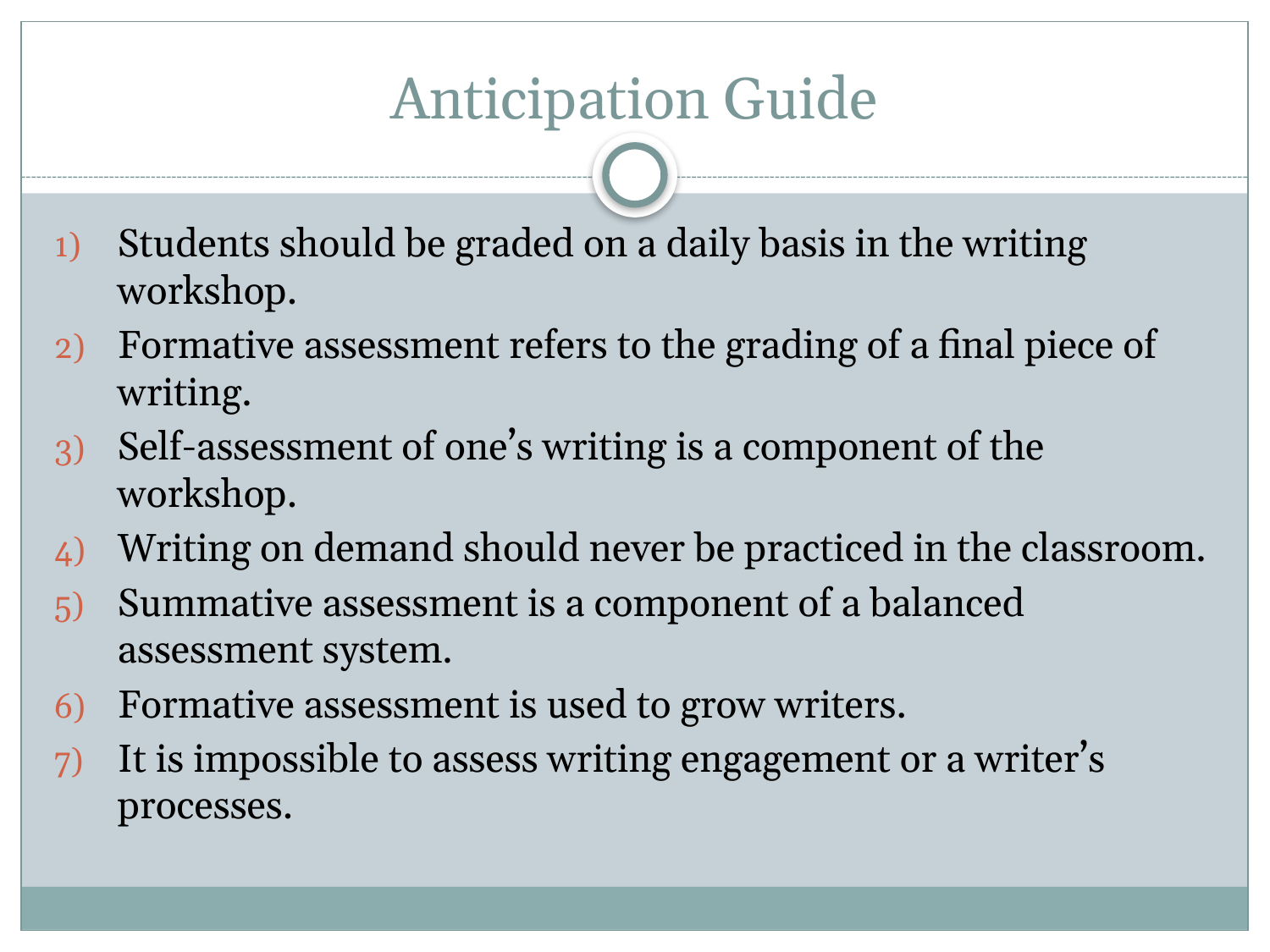

# Anticipation Guide
Students should be graded on a daily basis in the writing workshop.
Formative assessment refers to the grading of a final piece of writing.
Self-assessment of one’s writing is a component of the workshop.
Writing on demand should never be practiced in the classroom.
Summative assessment is a component of a balanced assessment system.
Formative assessment is used to grow writers.
It is impossible to assess writing engagement or a writer’s processes.